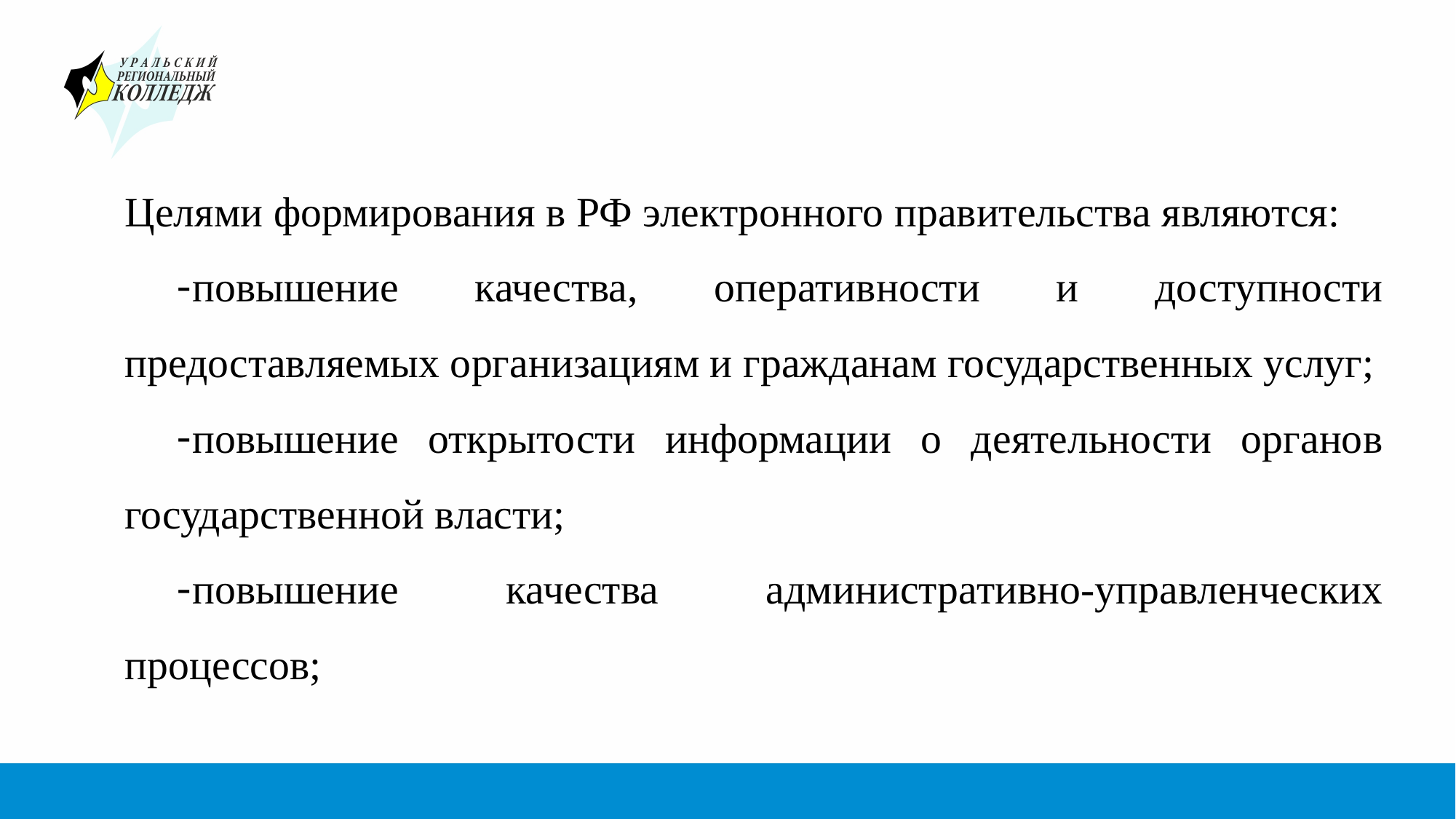

#
Целями формирования в РФ электронного правительства являются:
повышение качества, оперативности и доступности предоставляемых организациям и гражданам государственных услуг;
повышение открытости информации о деятельности органов государственной власти;
повышение качества административно-управленческих процессов;